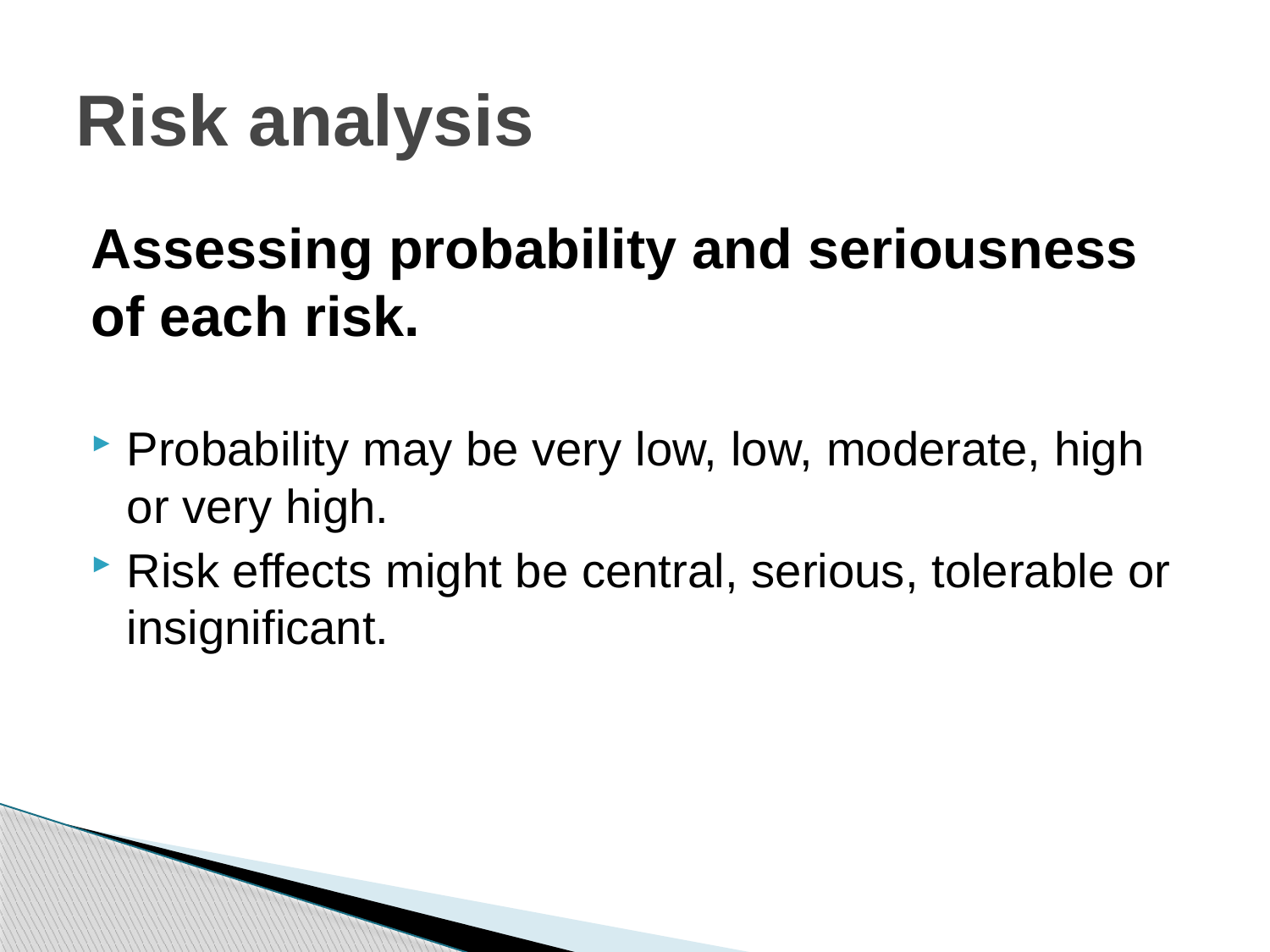

# Risk analysis
Assessing probability and seriousness of each risk.

Probability may be very low, low, moderate, high or very high.
Risk effects might be central, serious, tolerable or insignificant.